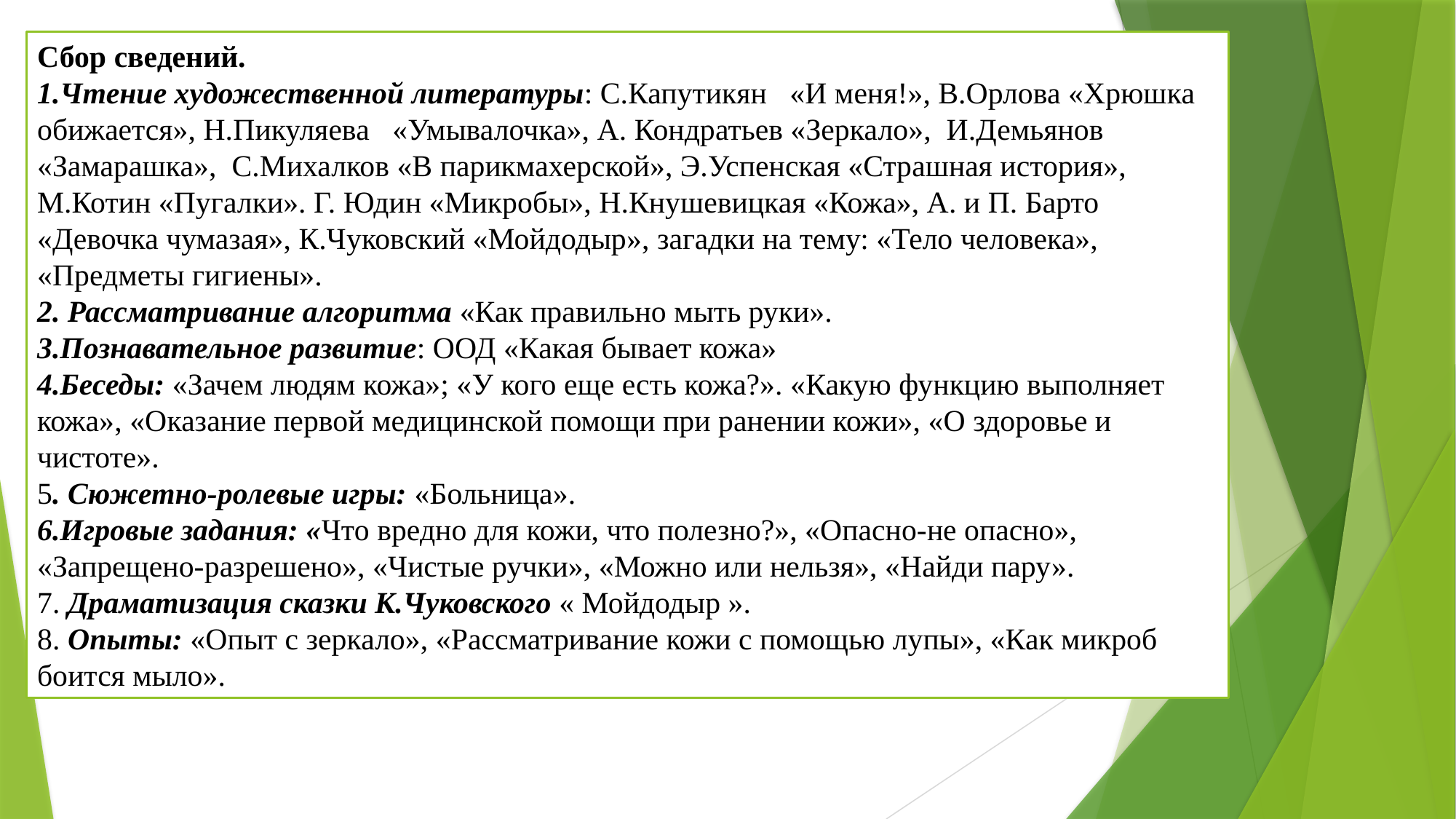

Сбор сведений.
1.Чтение художественной литературы: С.Капутикян   «И меня!», В.Орлова «Хрюшка обижается», Н.Пикуляева   «Умывалочка», А. Кондратьев «Зеркало»,  И.Демьянов  «Замарашка»,  С.Михалков «В парикмахерской», Э.Успенская «Страшная история»,  М.Котин «Пугалки». Г. Юдин «Микробы», Н.Кнушевицкая «Кожа», А. и П. Барто «Девочка чумазая», К.Чуковский «Мойдодыр», загадки на тему: «Тело человека», «Предметы гигиены».
2. Рассматривание алгоритма «Как правильно мыть руки».
3.Познавательное развитие: ООД «Какая бывает кожа»
4.Беседы: «Зачем людям кожа»; «У кого еще есть кожа?». «Какую функцию выполняет кожа», «Оказание первой медицинской помощи при ранении кожи», «О здоровье и чистоте».
5. Сюжетно-ролевые игры: «Больница».
6.Игровые задания: «Что вредно для кожи, что полезно?», «Опасно-не опасно», «Запрещено-разрешено», «Чистые ручки», «Можно или нельзя», «Найди пару».
7. Драматизация сказки К.Чуковского « Мойдодыр ».
8. Опыты: «Опыт с зеркало», «Рассматривание кожи с помощью лупы», «Как микроб боится мыло».